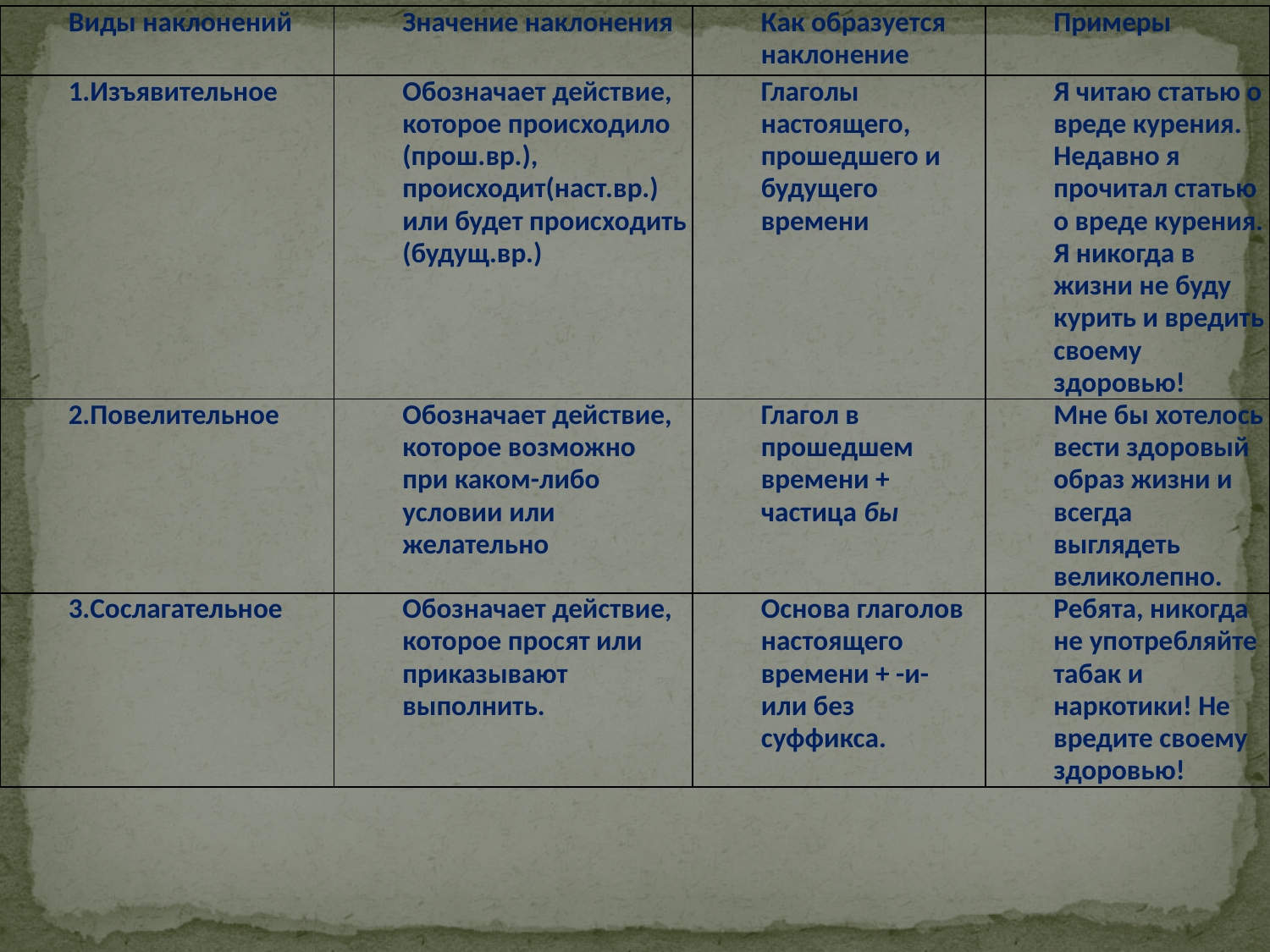

| Виды наклонений | Значение наклонения | Как образуется наклонение | Примеры |
| --- | --- | --- | --- |
| 1.Изъявительное | Обозначает действие, которое происходило (прош.вр.), происходит(наст.вр.) или будет происходить (будущ.вр.) | Глаголы настоящего, прошедшего и будущего времени | Я читаю статью о вреде курения. Недавно я прочитал статью о вреде курения. Я никогда в жизни не буду курить и вредить своему здоровью! |
| 2.Повелительное | Обозначает действие, которое возможно при каком-либо условии или желательно | Глагол в прошедшем времени + частица бы | Мне бы хотелось вести здоровый образ жизни и всегда выглядеть великолепно. |
| 3.Сослагательное | Обозначает действие, которое просят или приказывают выполнить. | Основа глаголов настоящего времени + -и- или без суффикса. | Ребята, никогда не употребляйте табак и наркотики! Не вредите своему здоровью! |